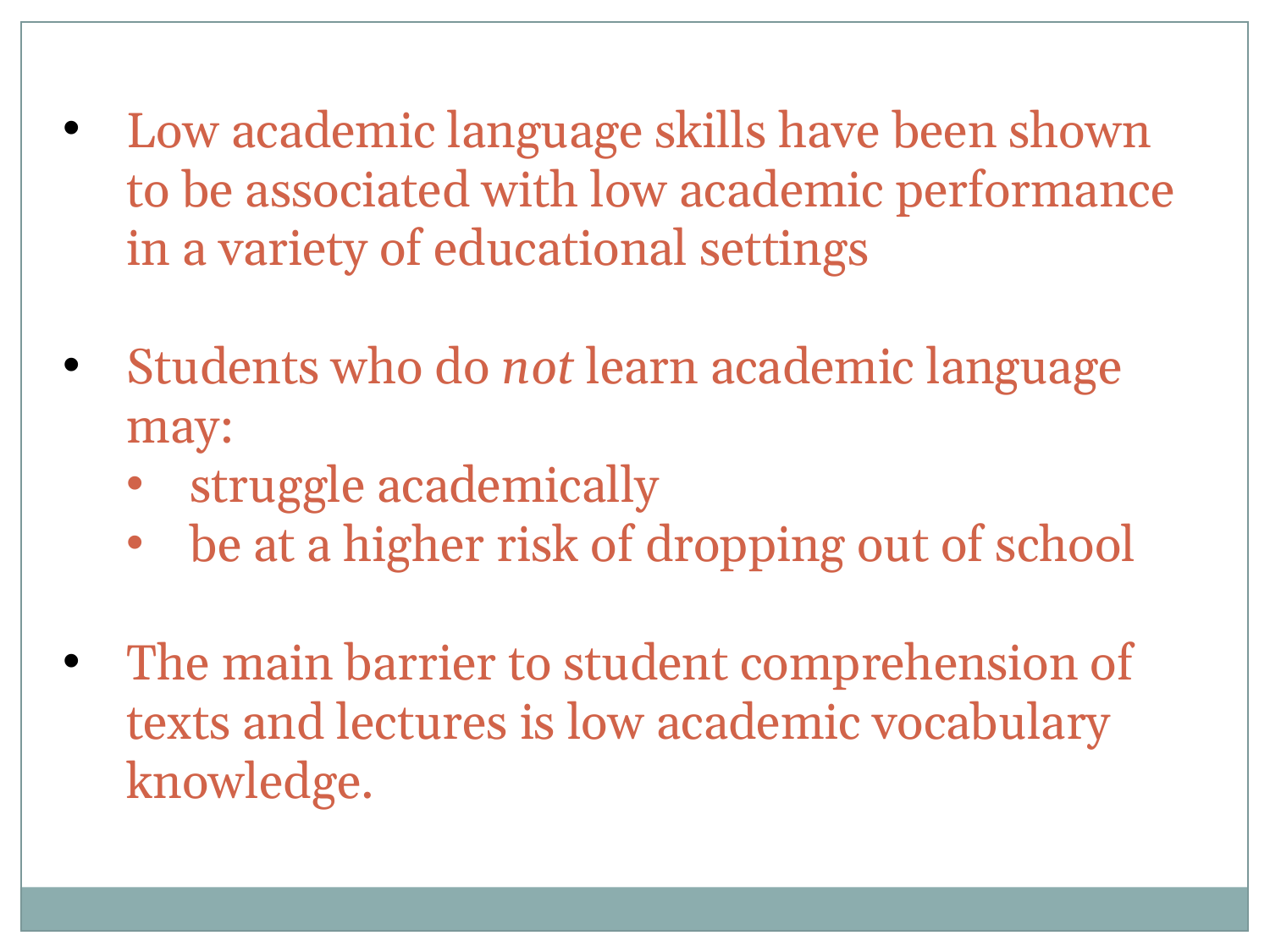

Low academic language skills have been shown to be associated with low academic performance in a variety of educational settings

Students who do not learn academic language may:
struggle academically
be at a higher risk of dropping out of school

The main barrier to student comprehension of texts and lectures is low academic vocabulary knowledge.